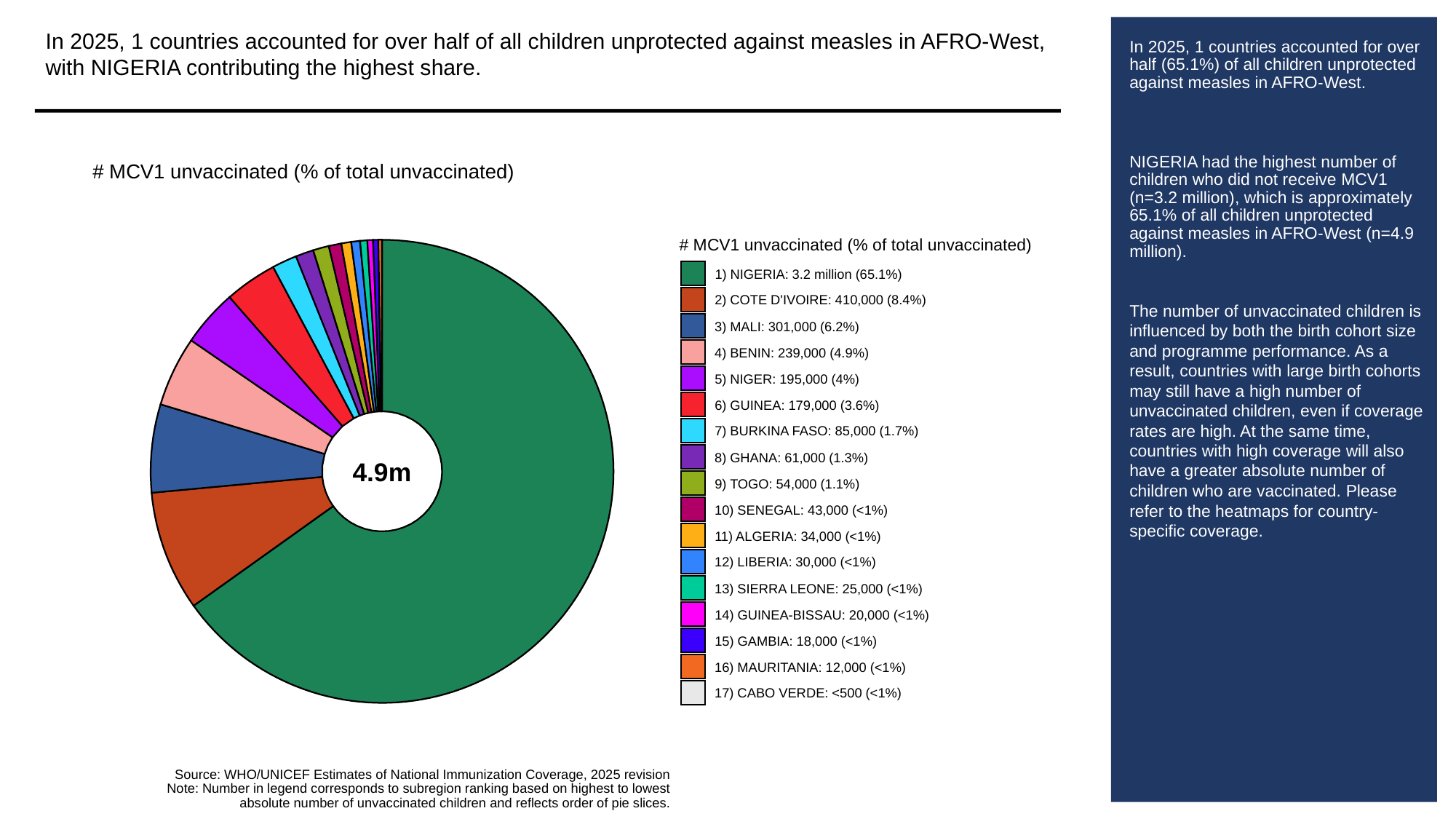

In 2025, 1 countries accounted for over half of all children unprotected against measles in AFRO-West, with NIGERIA contributing the highest share.
# In 2025, 1 countries accounted for over half (65.1%) of all children unprotected against measles in AFRO-West.

NIGERIA had the highest number of children who did not receive MCV1 (n=3.2 million), which is approximately 65.1% of all children unprotected against measles in AFRO-West (n=4.9 million).

The number of unvaccinated children is influenced by both the birth cohort size and programme performance. As a result, countries with large birth cohorts may still have a high number of unvaccinated children, even if coverage rates are high. At the same time, countries with high coverage will also have a greater absolute number of children who are vaccinated. Please refer to the heatmaps for country-specific coverage.

# MCV1 unvaccinated (% of total unvaccinated)
# MCV1 unvaccinated (% of total unvaccinated)

1) NIGERIA: 3.2 million (65.1%)

2) COTE D'IVOIRE: 410,000 (8.4%)

3) MALI: 301,000 (6.2%)

4) BENIN: 239,000 (4.9%)

5) NIGER: 195,000 (4%)

6) GUINEA: 179,000 (3.6%)

7) BURKINA FASO: 85,000 (1.7%)

8) GHANA: 61,000 (1.3%)
4.9m

9) TOGO: 54,000 (1.1%)

10) SENEGAL: 43,000 (<1%)

11) ALGERIA: 34,000 (<1%)

12) LIBERIA: 30,000 (<1%)

13) SIERRA LEONE: 25,000 (<1%)

14) GUINEA-BISSAU: 20,000 (<1%)

15) GAMBIA: 18,000 (<1%)

16) MAURITANIA: 12,000 (<1%)

17) CABO VERDE: <500 (<1%)
Source: WHO/UNICEF Estimates of National Immunization Coverage, 2025 revision
Note: Number in legend corresponds to subregion ranking based on highest to lowest
absolute number of unvaccinated children and reflects order of pie slices.